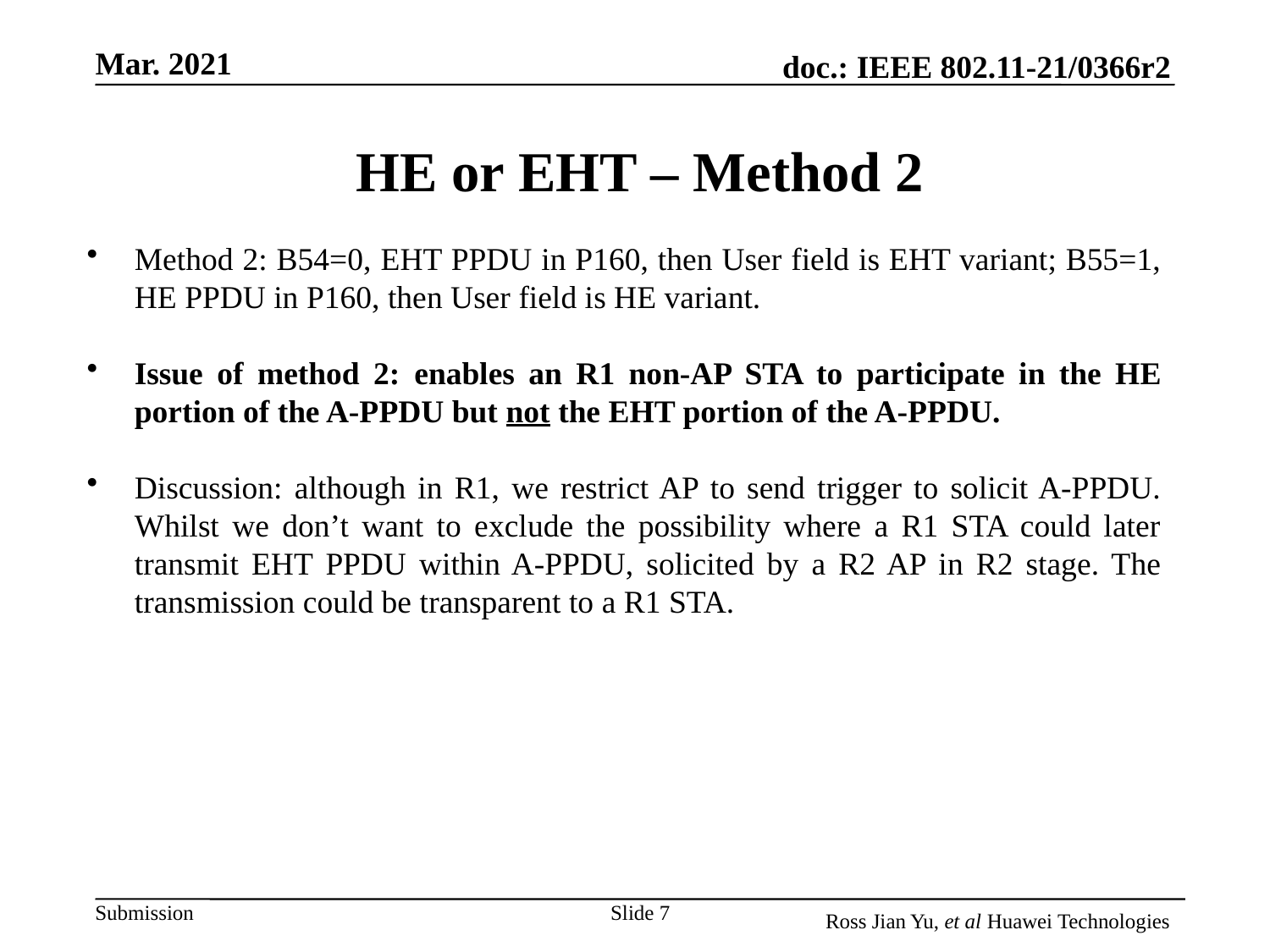

# HE or EHT – Method 2
Method 2: B54=0, EHT PPDU in P160, then User field is EHT variant; B55=1, HE PPDU in P160, then User field is HE variant.

Issue of method 2: enables an R1 non-AP STA to participate in the HE portion of the A-PPDU but not the EHT portion of the A-PPDU.

Discussion: although in R1, we restrict AP to send trigger to solicit A-PPDU. Whilst we don’t want to exclude the possibility where a R1 STA could later transmit EHT PPDU within A-PPDU, solicited by a R2 AP in R2 stage. The transmission could be transparent to a R1 STA.

Slide 7